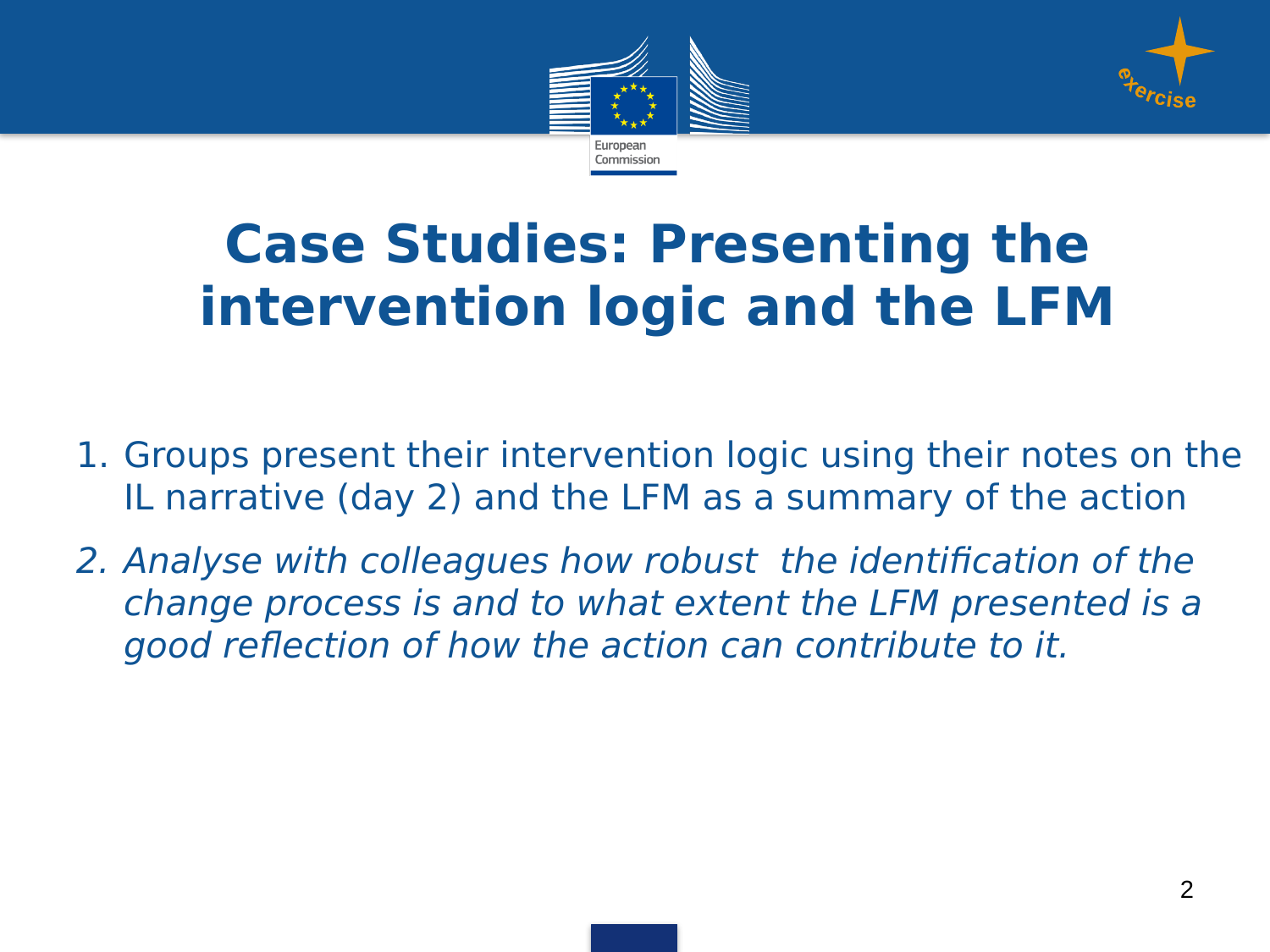

exercise
Case Studies: Presenting the intervention logic and the LFM

Groups present their intervention logic using their notes on the IL narrative (day 2) and the LFM as a summary of the action
Analyse with colleagues how robust  the identification of the change process is and to what extent the LFM presented is a good reflection of how the action can contribute to it.
2